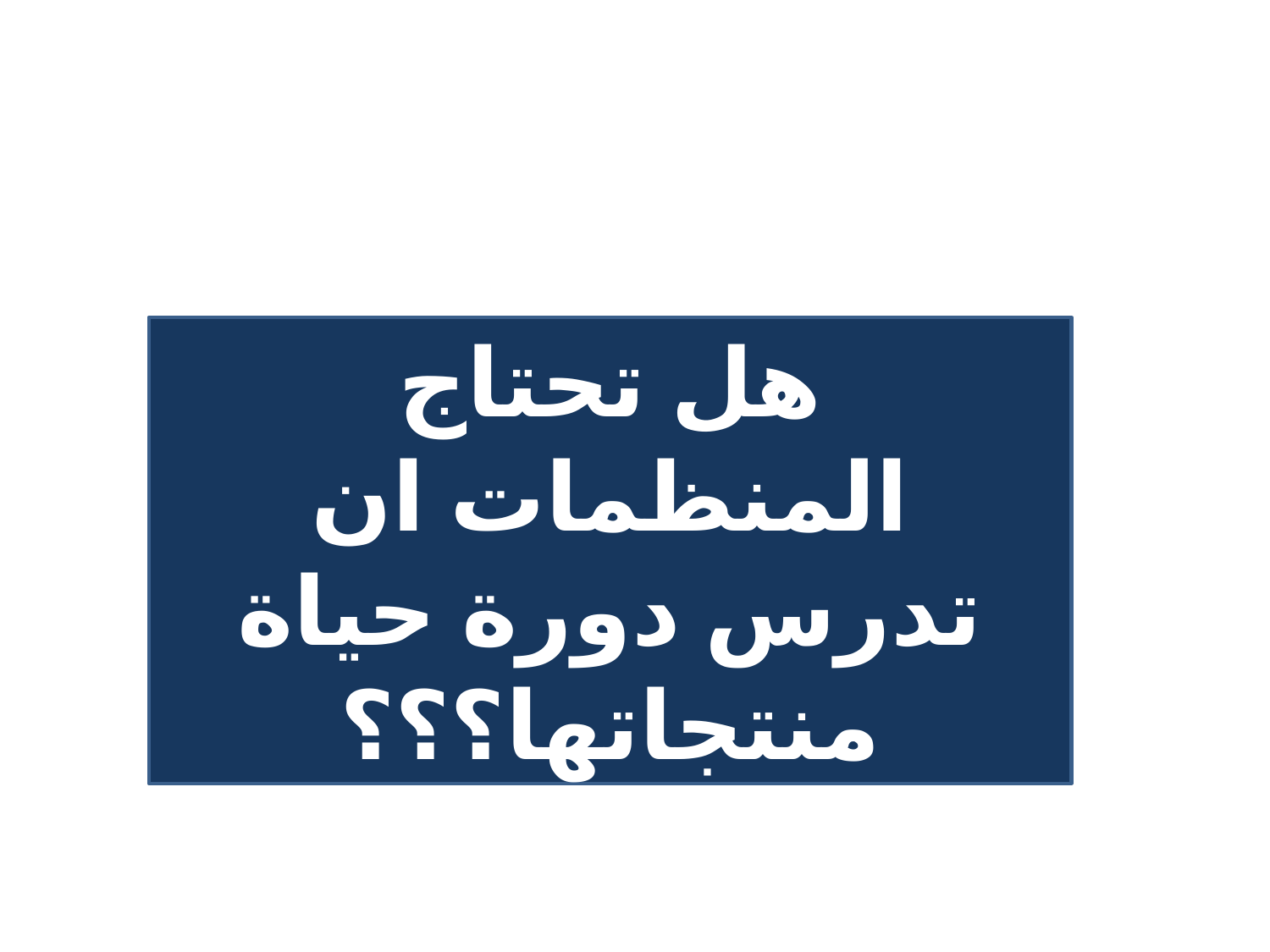

#

هل تحتاج المنظمات ان تدرس دورة حياة منتجاتها؟؟؟